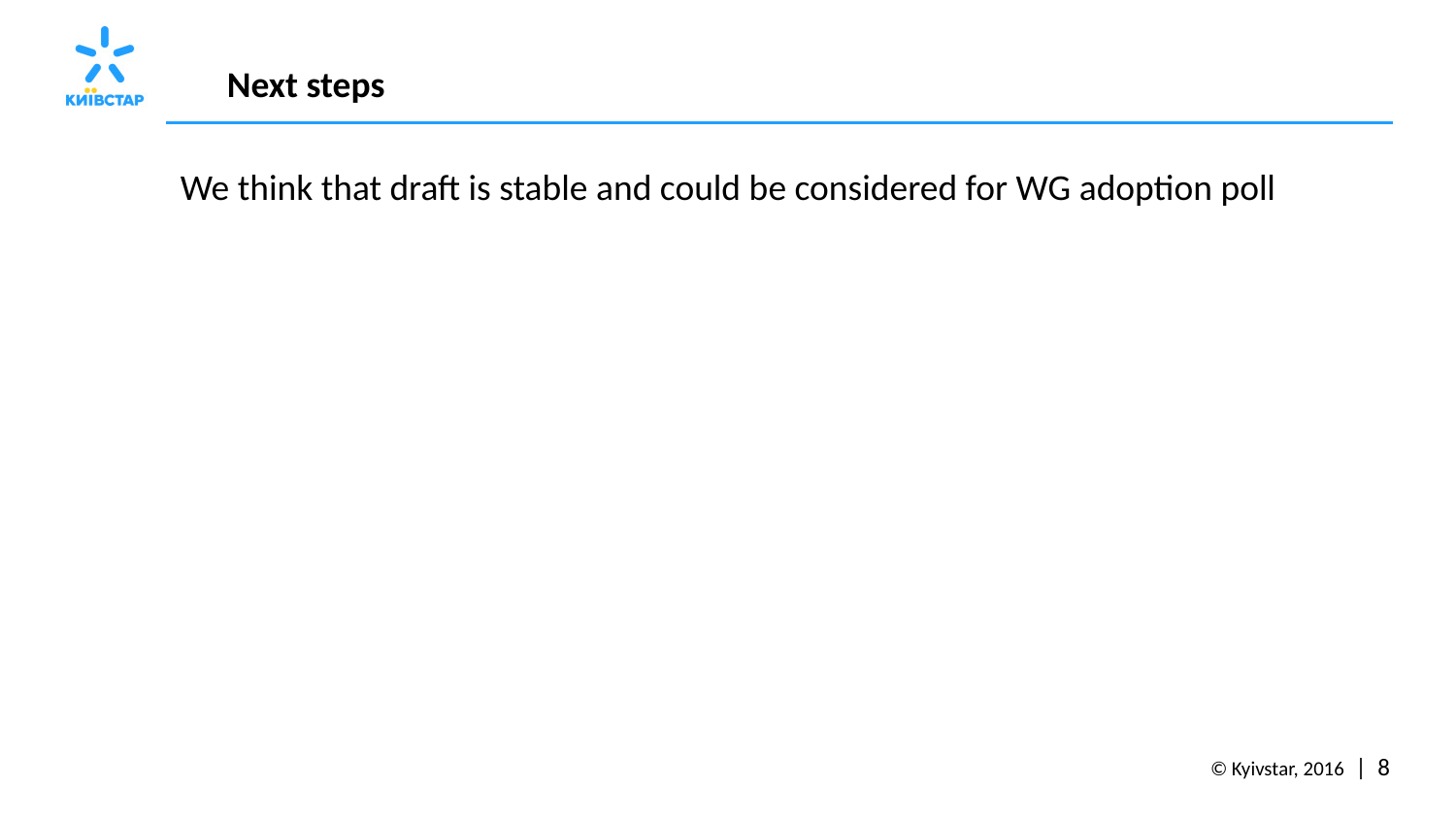

Next steps
We think that draft is stable and could be considered for WG adoption poll